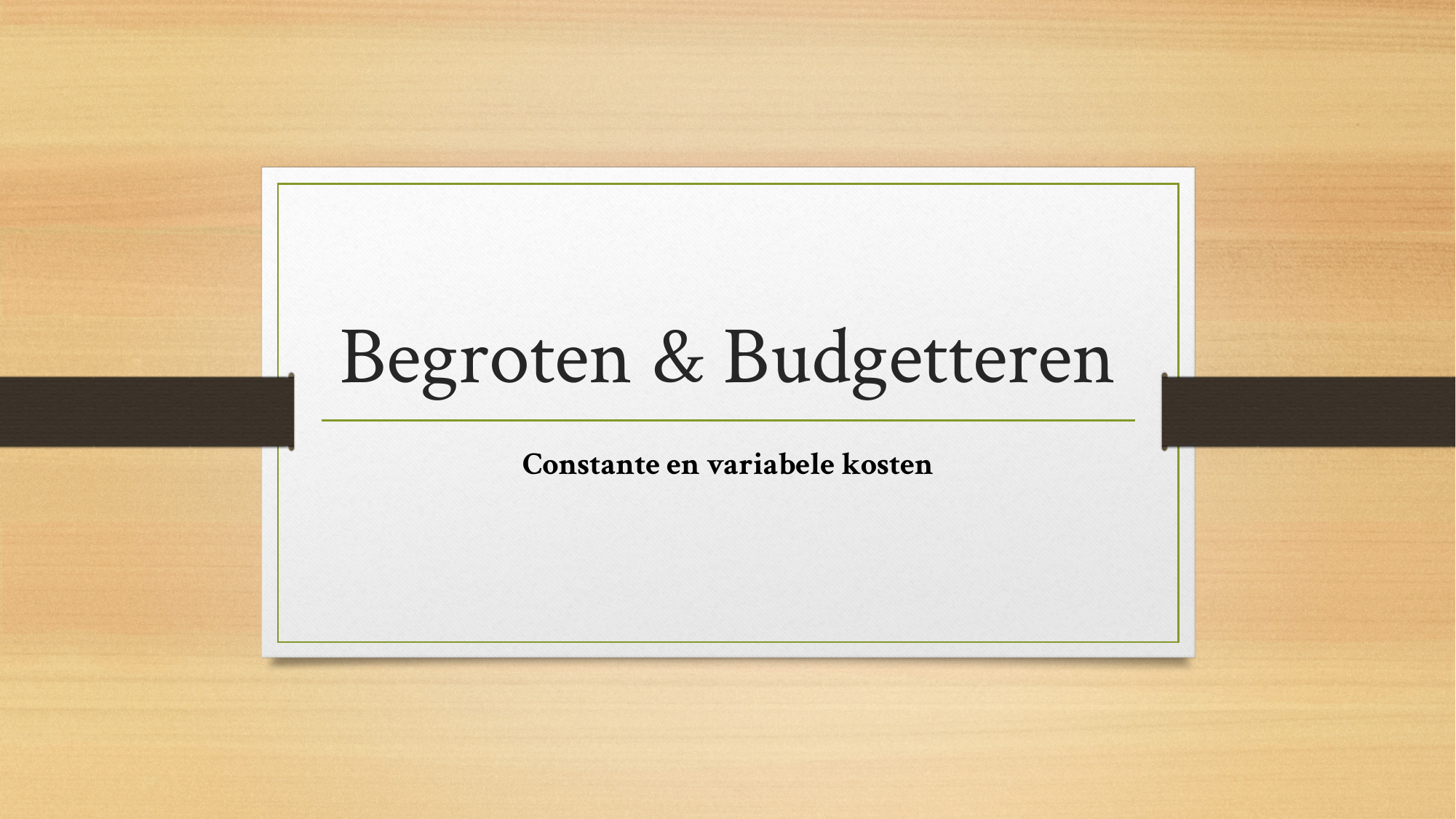

# Begroten & Budgetteren
Constante en variabele kosten